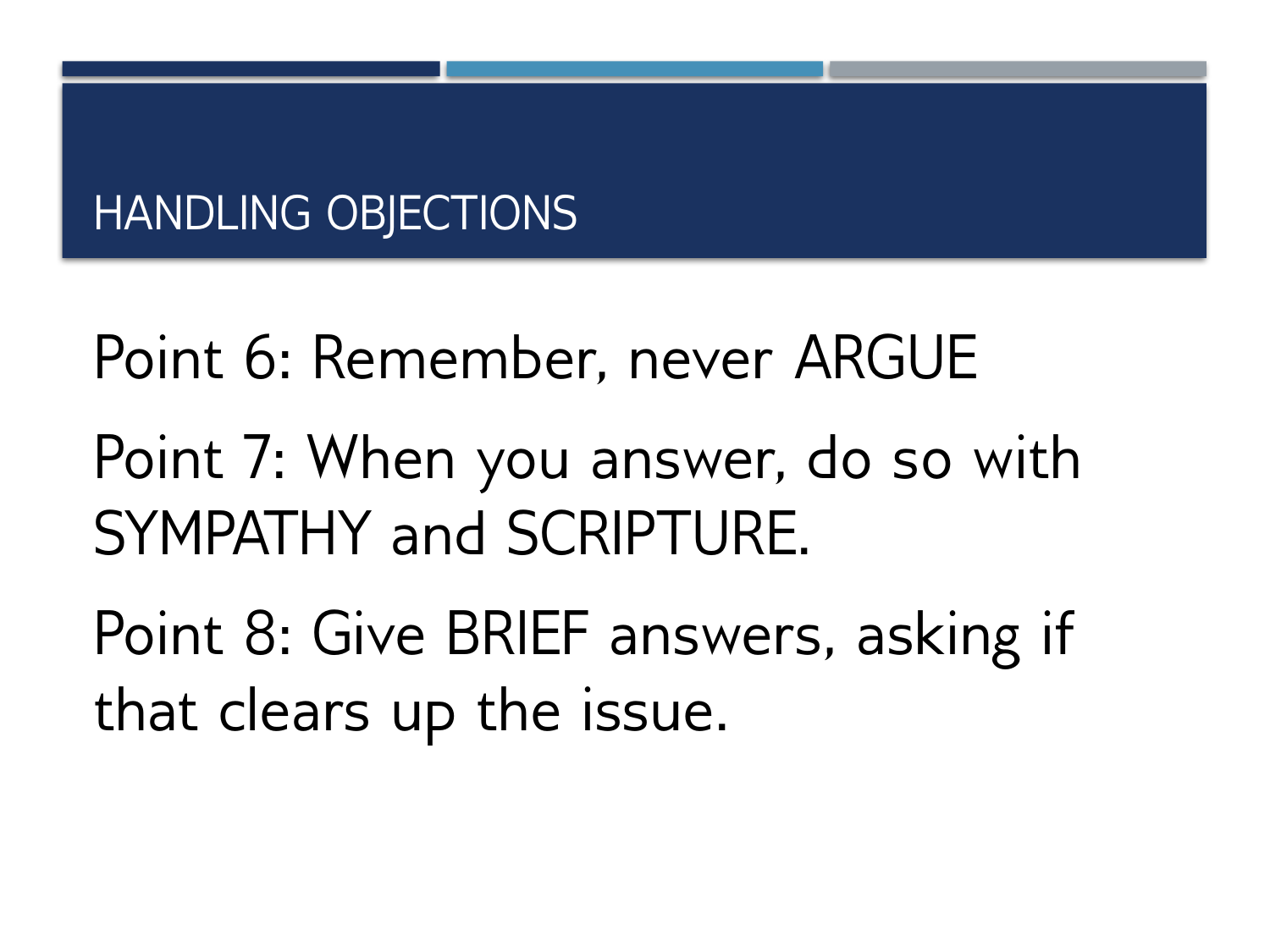

# HANDLING OBJECTIONS
Point 6: Remember, never ARGUE
Point 7: When you answer, do so with SYMPATHY and SCRIPTURE.
Point 8: Give BRIEF answers, asking if that clears up the issue.